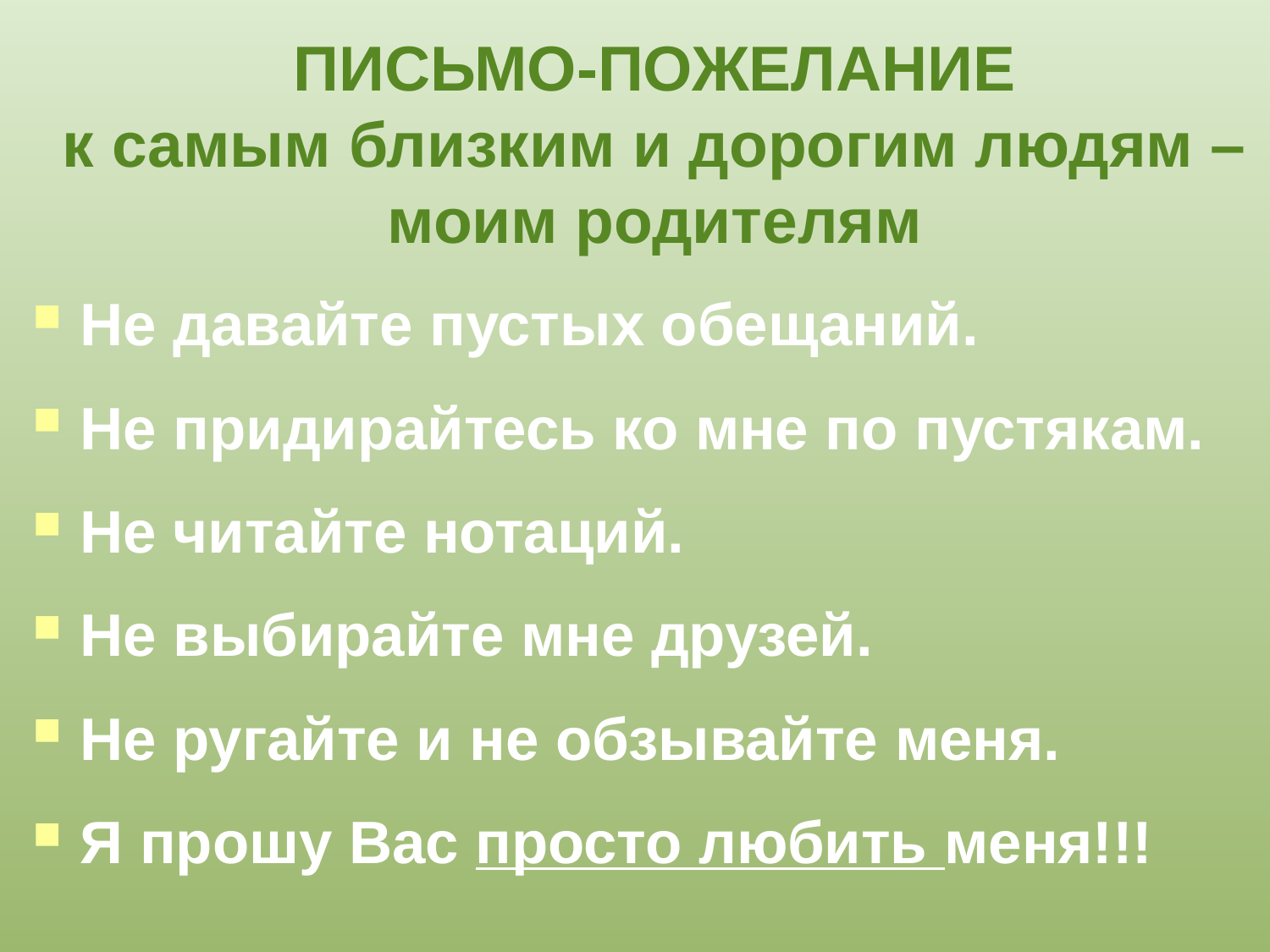

# ПИСЬМО-ПОЖЕЛАНИЕ к самым близким и дорогим людям – моим родителям

Не давайте пустых обещаний.

Не придирайтесь ко мне по пустякам.

Не читайте нотаций.

Не выбирайте мне друзей.

Не ругайте и не обзывайте меня.

Я прошу Вас просто любить меня!!!